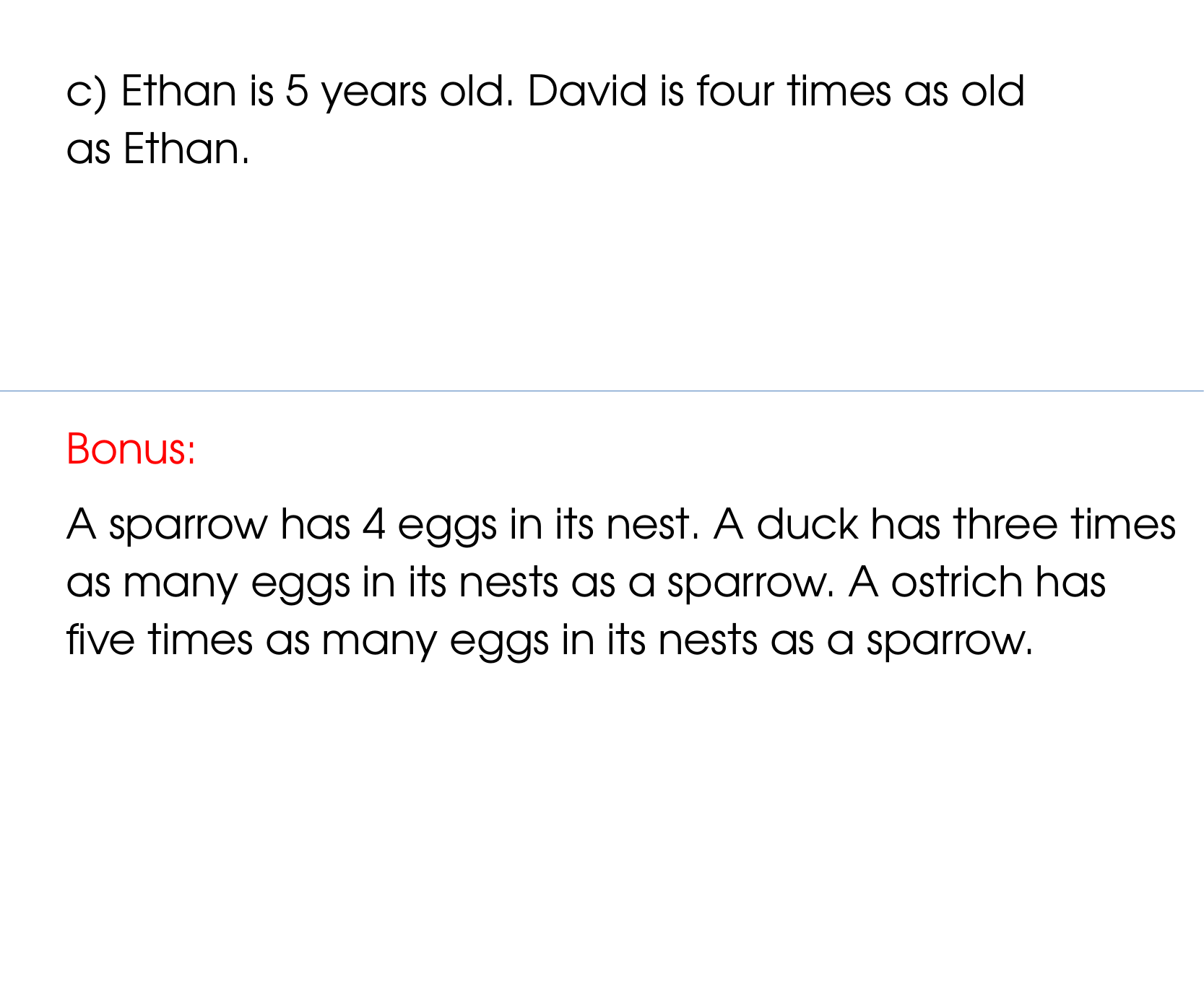

c) Ethan is 5 years old. David is four times as old as Ethan.
Bonus:
A sparrow has 4 eggs in its nest. A duck has three times as many eggs in its nests as a sparrow. A ostrich has five times as many eggs in its nests as a sparrow.